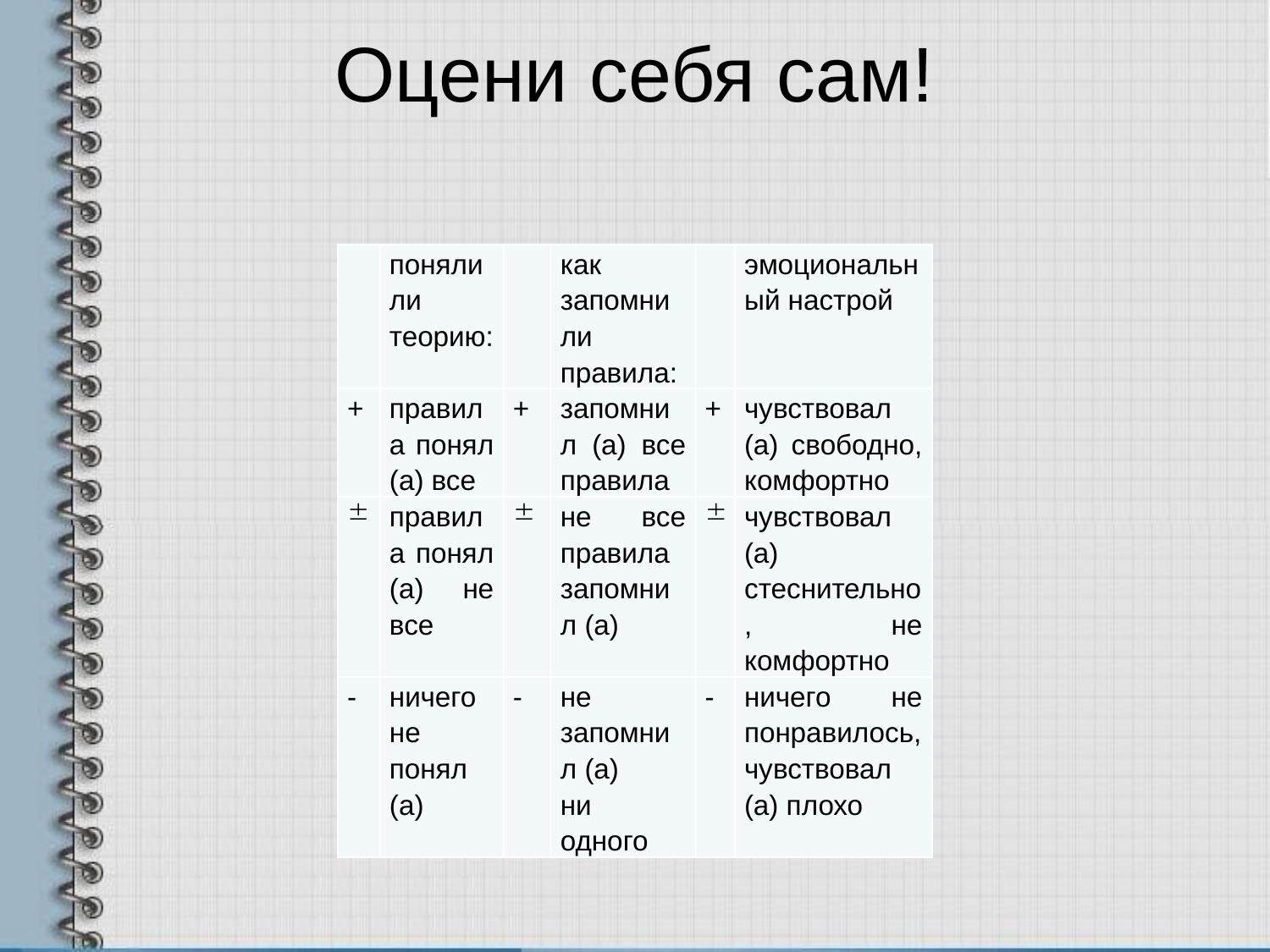

# Оцени себя сам!
|  | поняли ли теорию: |  | как запомнили правила: |  | эмоциональный настрой |
| --- | --- | --- | --- | --- | --- |
| + | правила понял (а) все | + | запомнил (а) все правила | + | чувствовал (а) свободно, комфортно |
| ± | правила понял (а) не все | ± | не все правила запомнил (а) | ± | чувствовал (а) стеснительно, не комфортно |
| - | ничего не понял (а) | - | не запомнил (а) ни одного | - | ничего не понравилось, чувствовал (а) плохо |